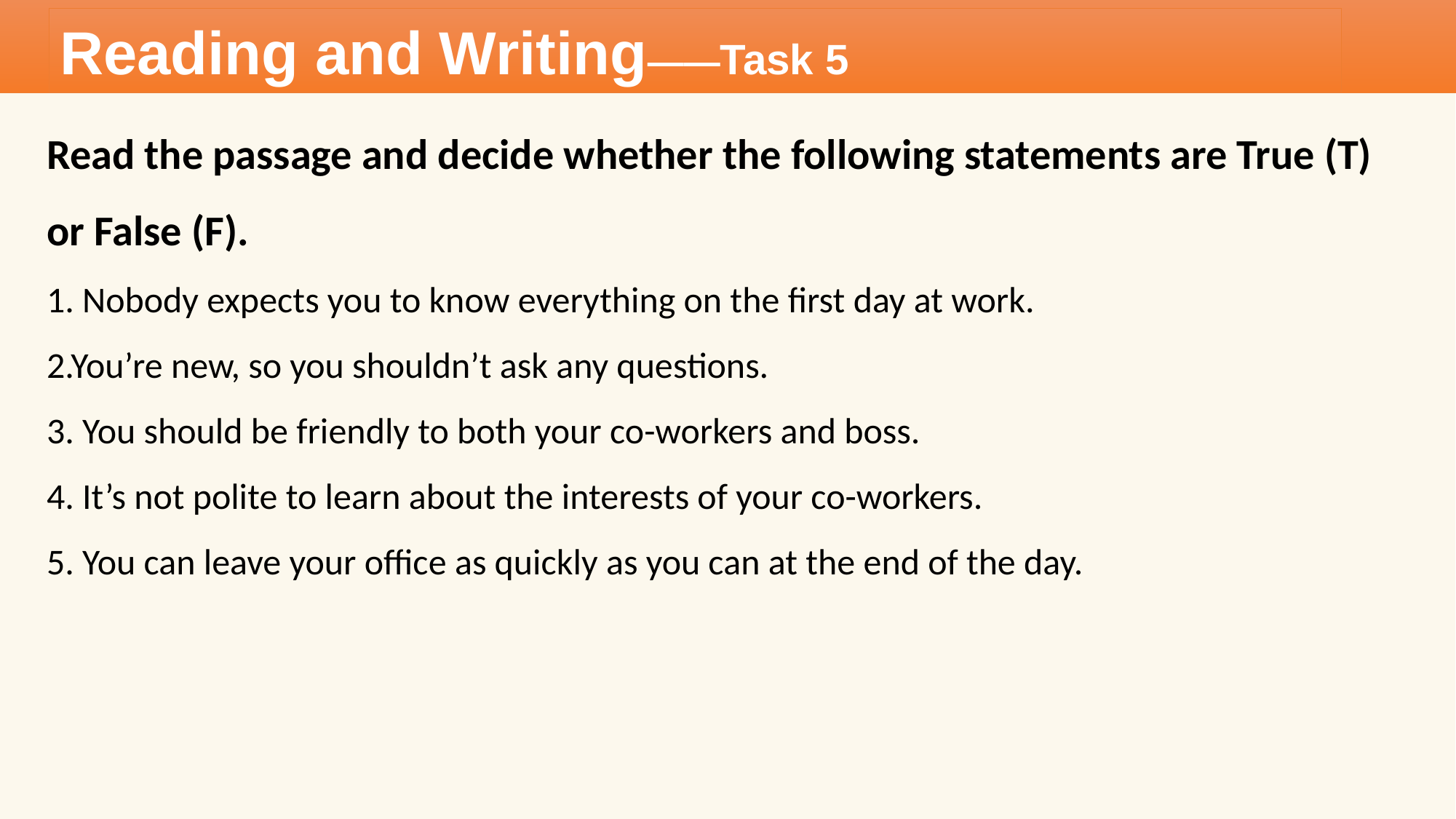

Reading and Writing——Task 5
Read the passage and decide whether the following statements are True (T) or False (F).
1. Nobody expects you to know everything on the first day at work.
2.You’re new, so you shouldn’t ask any questions.
3. You should be friendly to both your co-workers and boss.
4. It’s not polite to learn about the interests of your co-workers.
5. You can leave your office as quickly as you can at the end of the day.